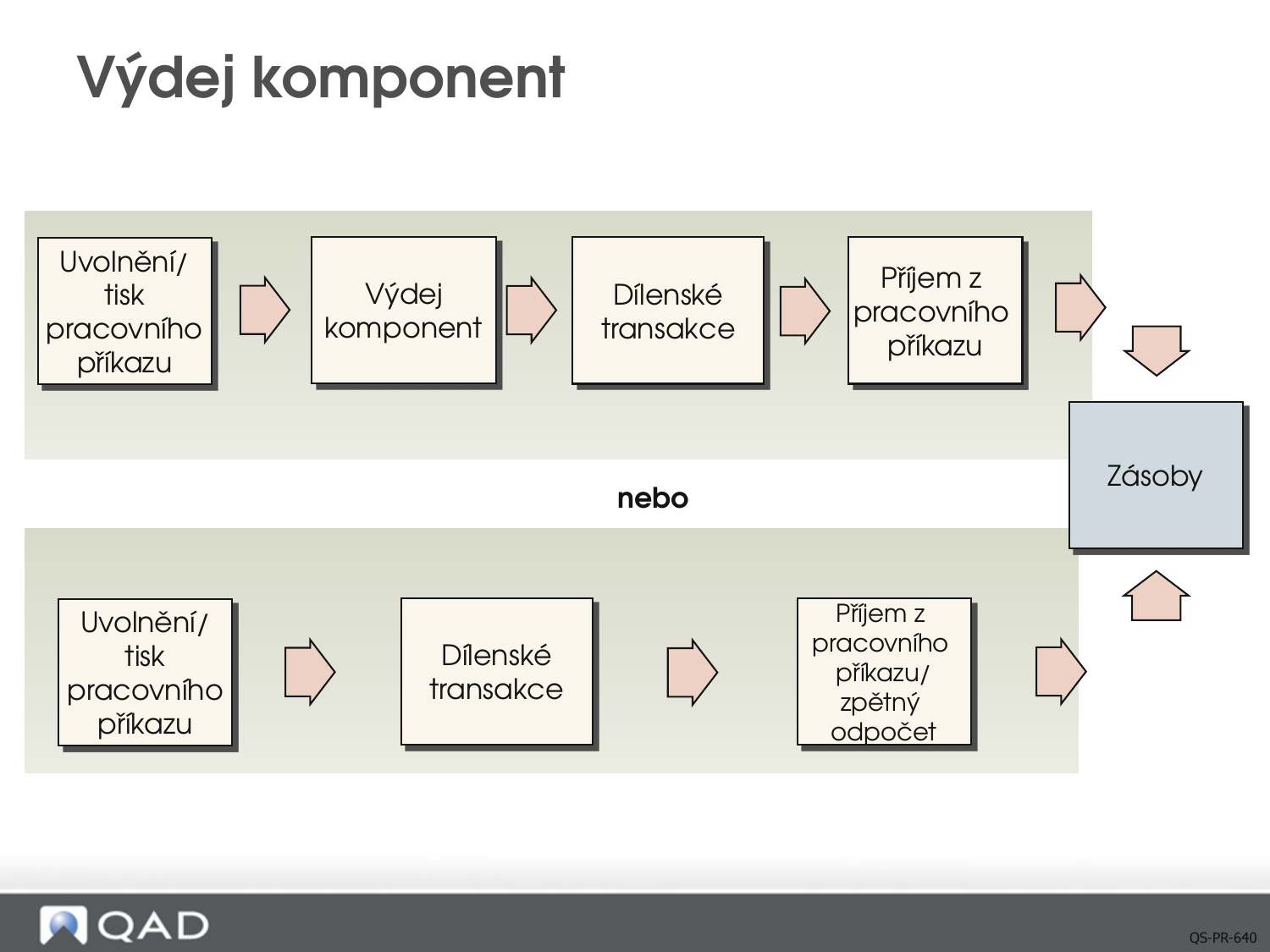

# Výdej komponent

Výdej
komponent
Dílenské
transakce
Příjem z
pracovního
příkazu
Uvolnění/
tisk
pracovního
příkazu

Zásoby
nebo

Dílenské
transakce
Příjem z
pracovního
příkazu/
zpětný
odpočet
Uvolnění/
tisk
pracovního
příkazu

QS-PR-640